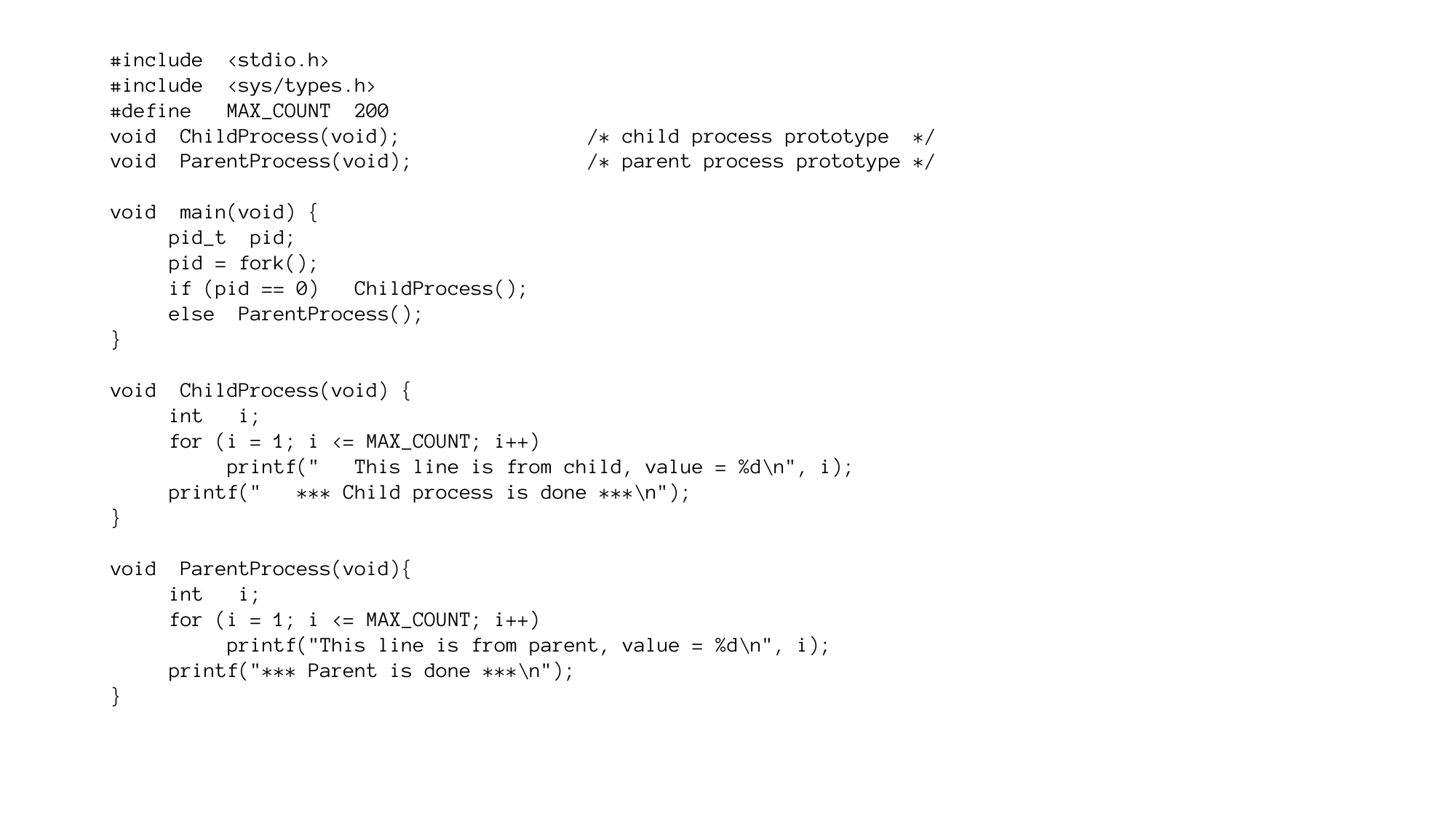

#include  <stdio.h>
#include  <sys/types.h>
#define   MAX_COUNT  200
void  ChildProcess(void);                /* child process prototype  */
void  ParentProcess(void);               /* parent process prototype */

void  main(void) {
     pid_t  pid;
     pid = fork();
     if (pid == 0)   ChildProcess();
     else  ParentProcess();
}

void  ChildProcess(void) {
     int   i;
     for (i = 1; i <= MAX_COUNT; i++)
          printf("   This line is from child, value = %d\n", i);
     printf("   *** Child process is done ***\n");
}

void  ParentProcess(void){
     int   i;
     for (i = 1; i <= MAX_COUNT; i++)
          printf("This line is from parent, value = %d\n", i);
     printf("*** Parent is done ***\n");
}